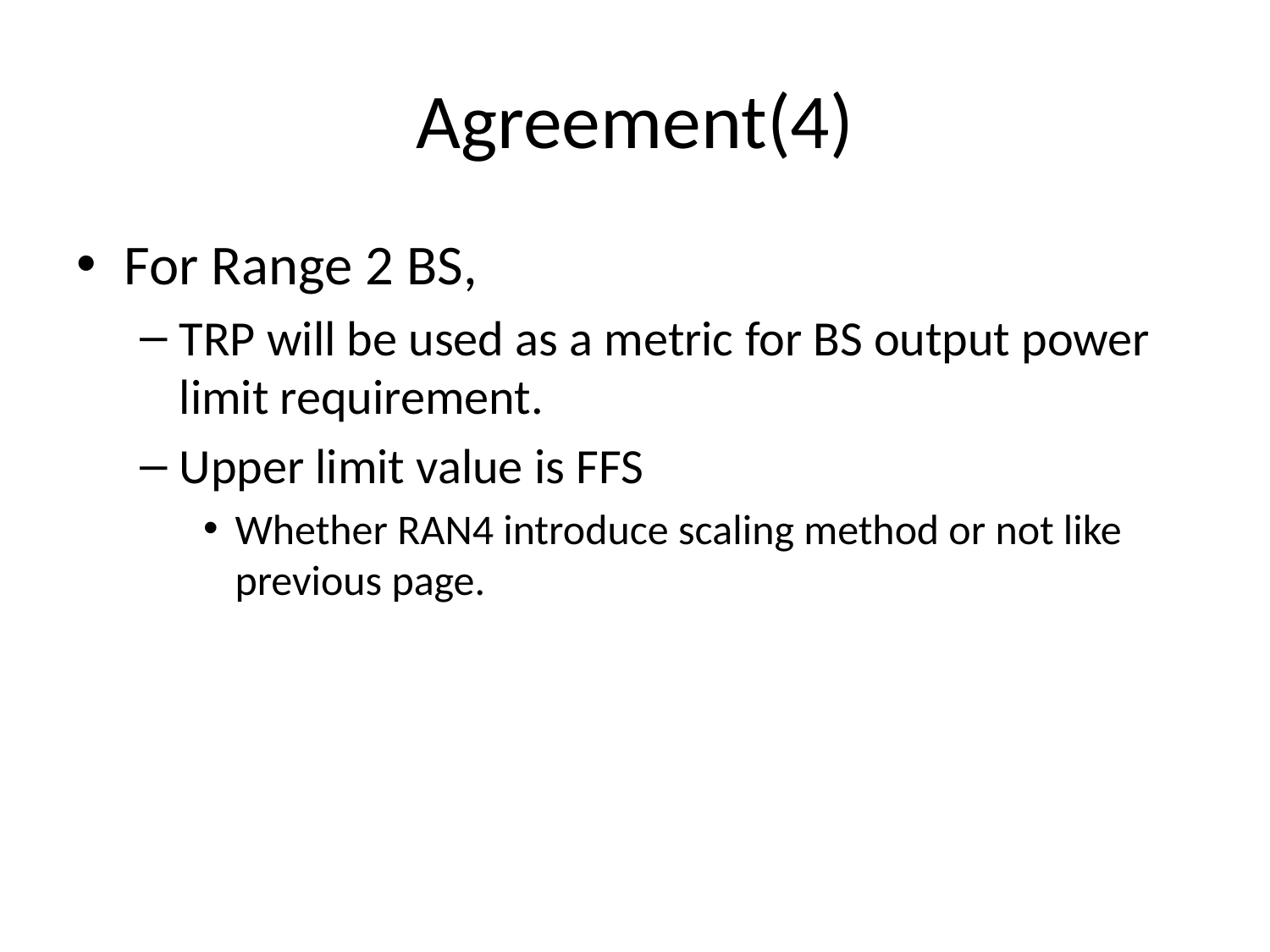

# Agreement(4)
For Range 2 BS,
TRP will be used as a metric for BS output power limit requirement.
Upper limit value is FFS
Whether RAN4 introduce scaling method or not like previous page.